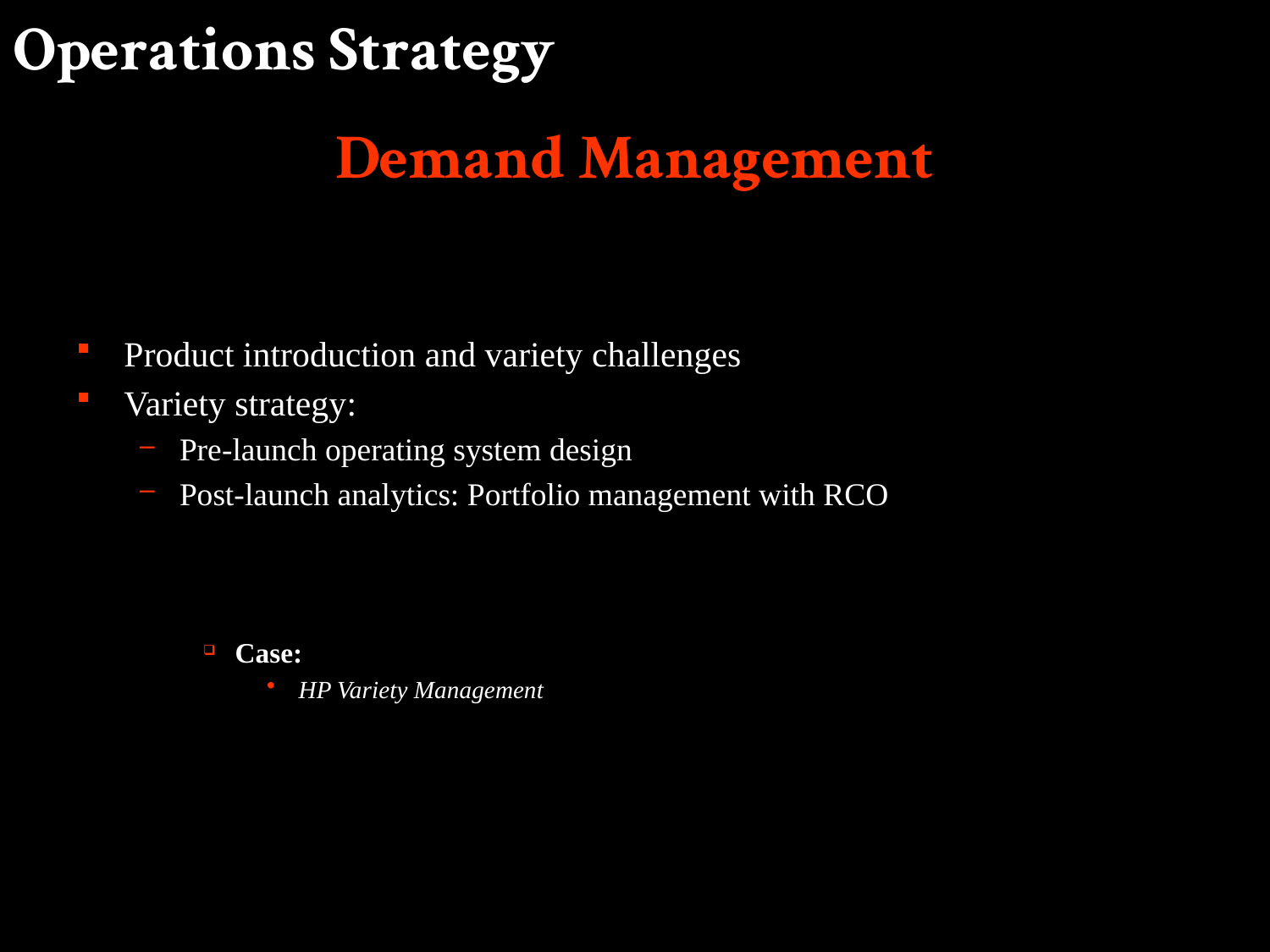

Operations Strategy
Demand Management
Product introduction and variety challenges
Variety strategy:
Pre-launch operating system design
Post-launch analytics: Portfolio management with RCO

Case:
HP Variety Management